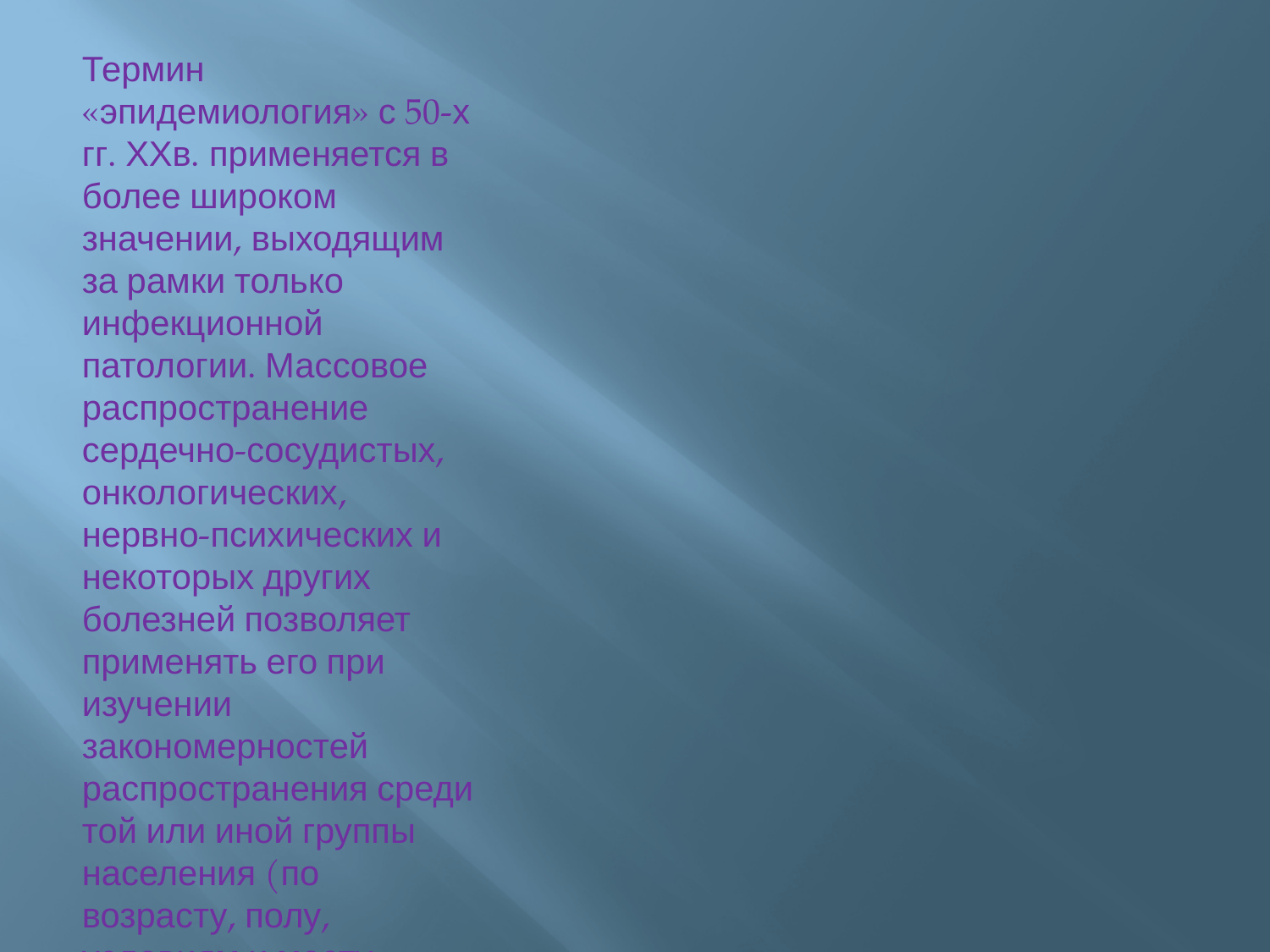

#

Термин «эпидемиология» с 50-х гг. ХХв. применяется в более широком значении, выходящим за рамки только инфекционной патологии. Массовое распространение сердечно-сосудистых, онкологических, нервно-психических и некоторых других болезней позволяет применять его при изучении закономерностей распространения среди той или иной группы населения (по возрасту, полу, условиям и месту жительства и т.д.) этих инфекционных болезней.